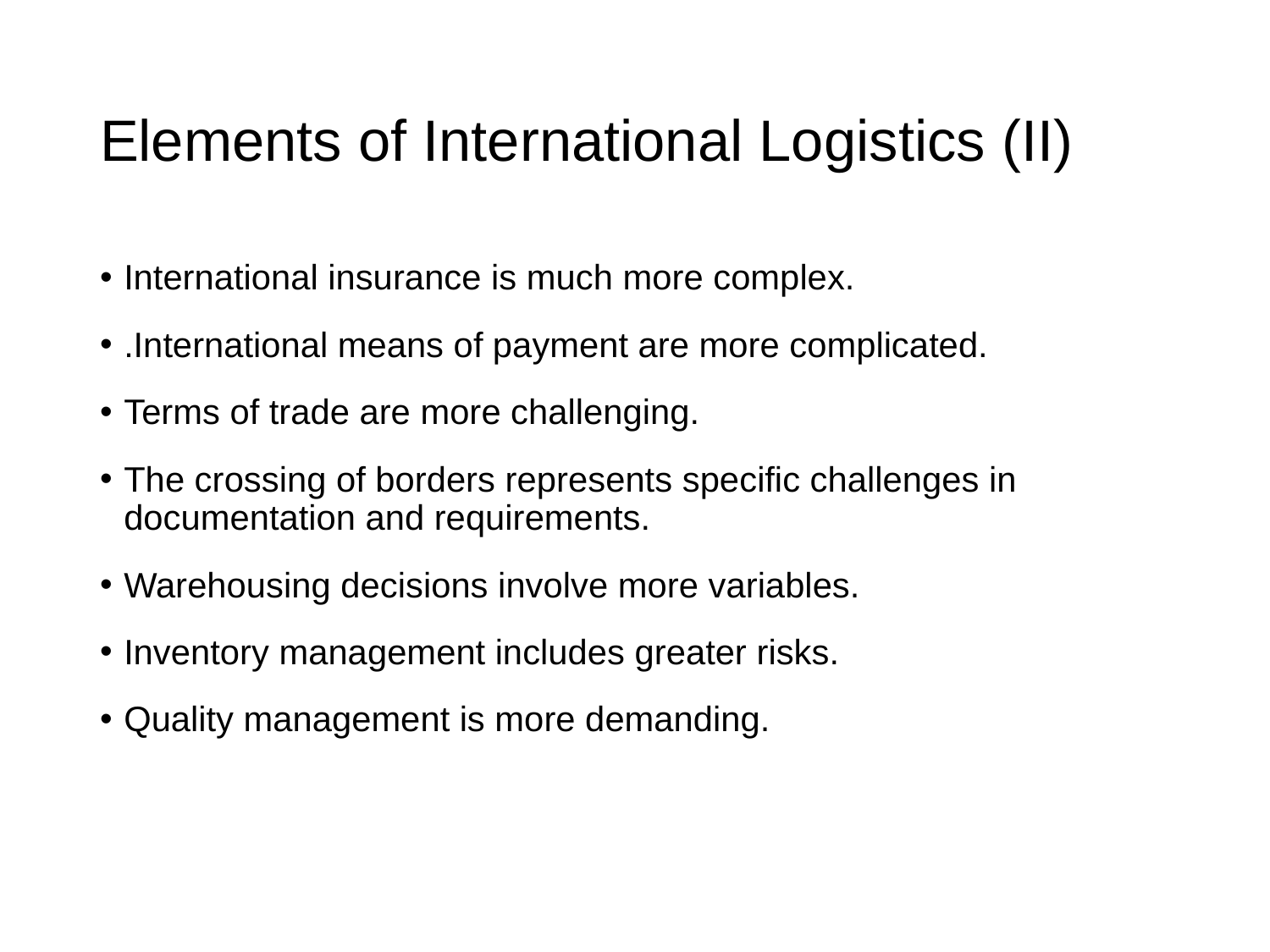

# Elements of International Logistics (II)
International insurance is much more complex.
.International means of payment are more complicated.
Terms of trade are more challenging.
The crossing of borders represents specific challenges in documentation and requirements.
Warehousing decisions involve more variables.
Inventory management includes greater risks.
Quality management is more demanding.